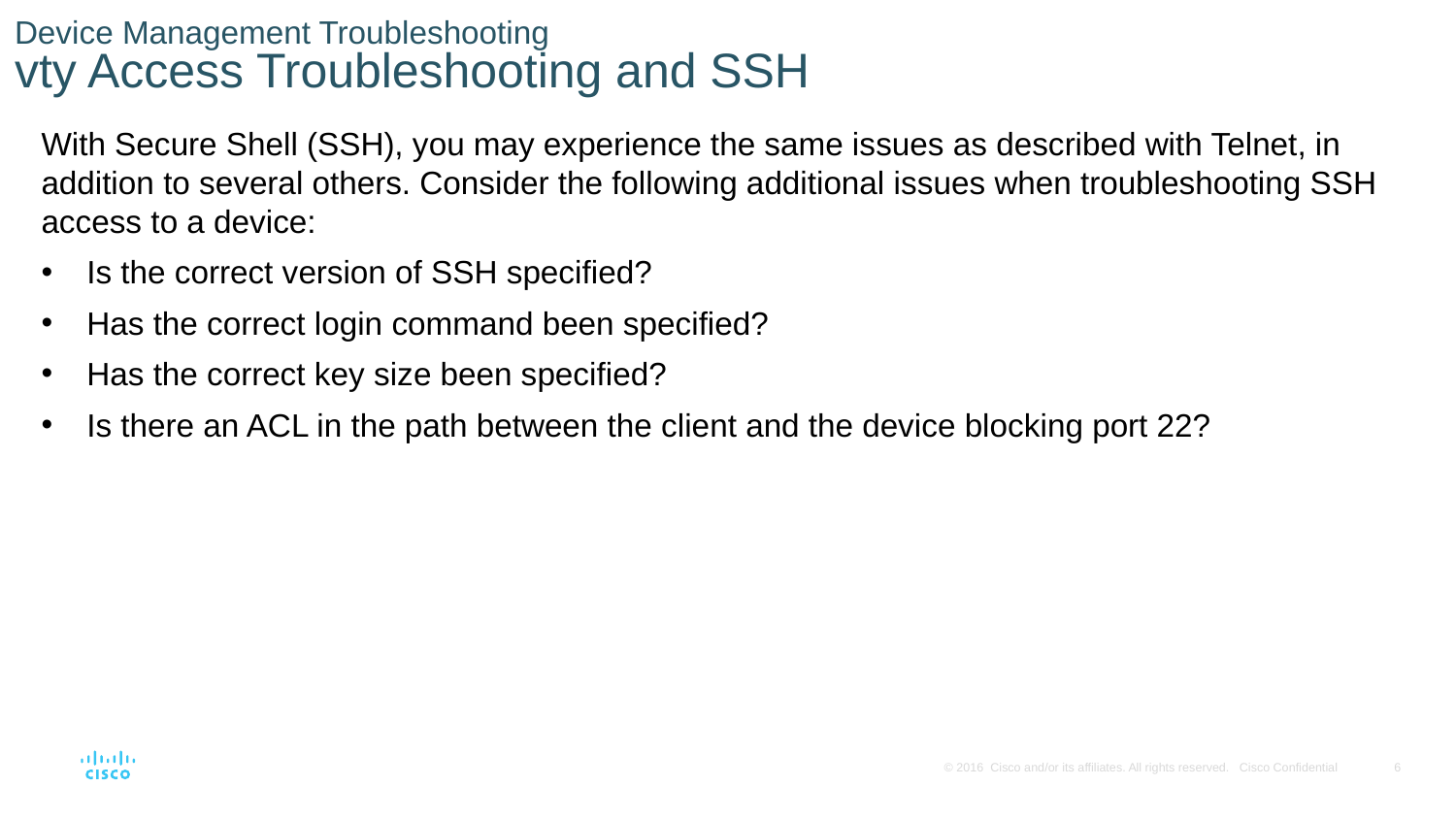

# Device Management Troubleshooting vty Access Troubleshooting and SSH
With Secure Shell (SSH), you may experience the same issues as described with Telnet, in addition to several others. Consider the following additional issues when troubleshooting SSH access to a device:
Is the correct version of SSH specified?
Has the correct login command been specified?
Has the correct key size been specified?
Is there an ACL in the path between the client and the device blocking port 22?